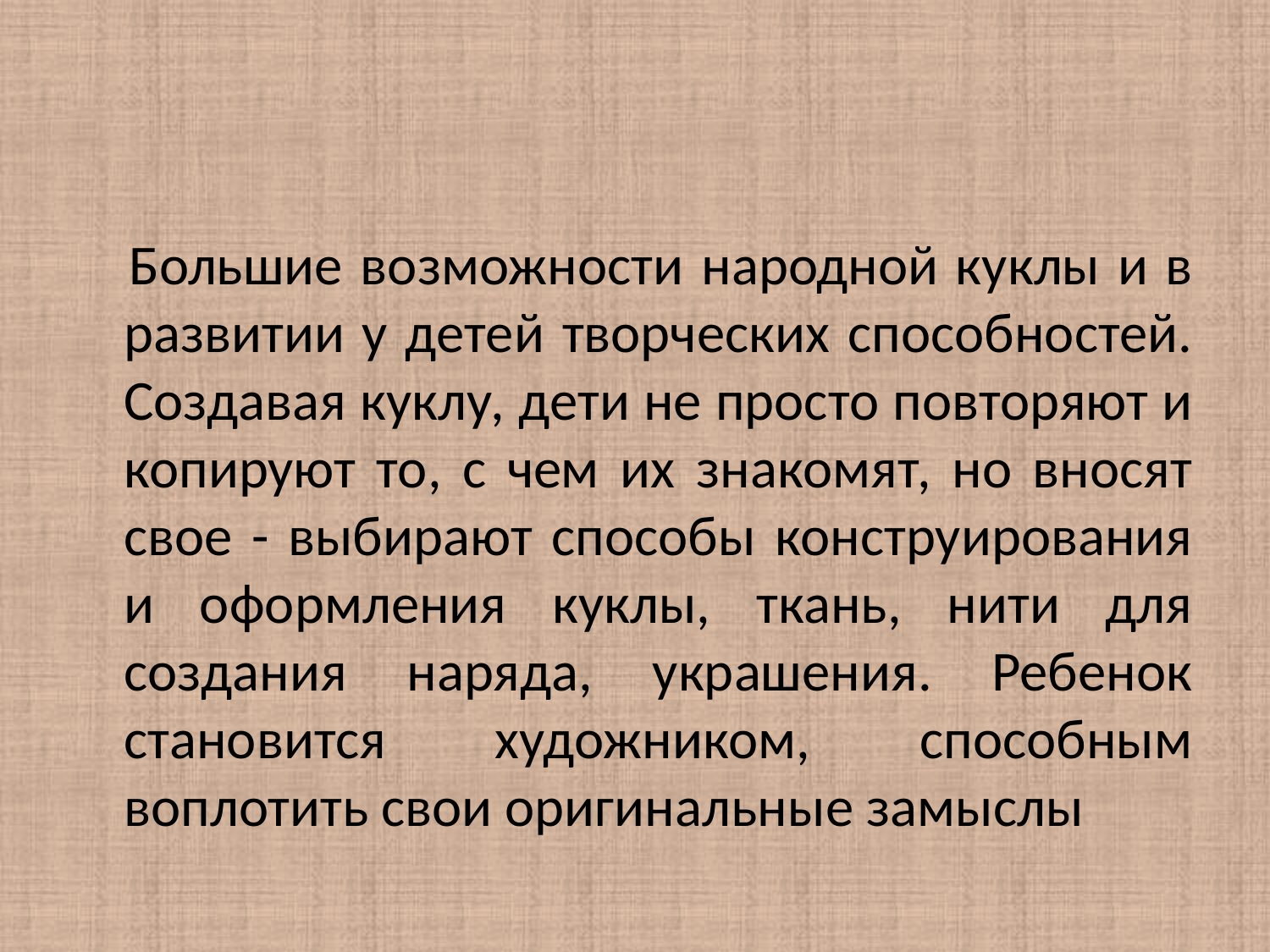

#
   Большие возможности народной куклы и в развитии у детей творческих способностей. Создавая куклу, дети не просто повторяют и копируют то, с чем их знакомят, но вносят свое - выбирают способы конструирования и оформления куклы, ткань, нити для создания наряда, украшения. Ребенок становится художником, способным воплотить свои оригинальные замыслы